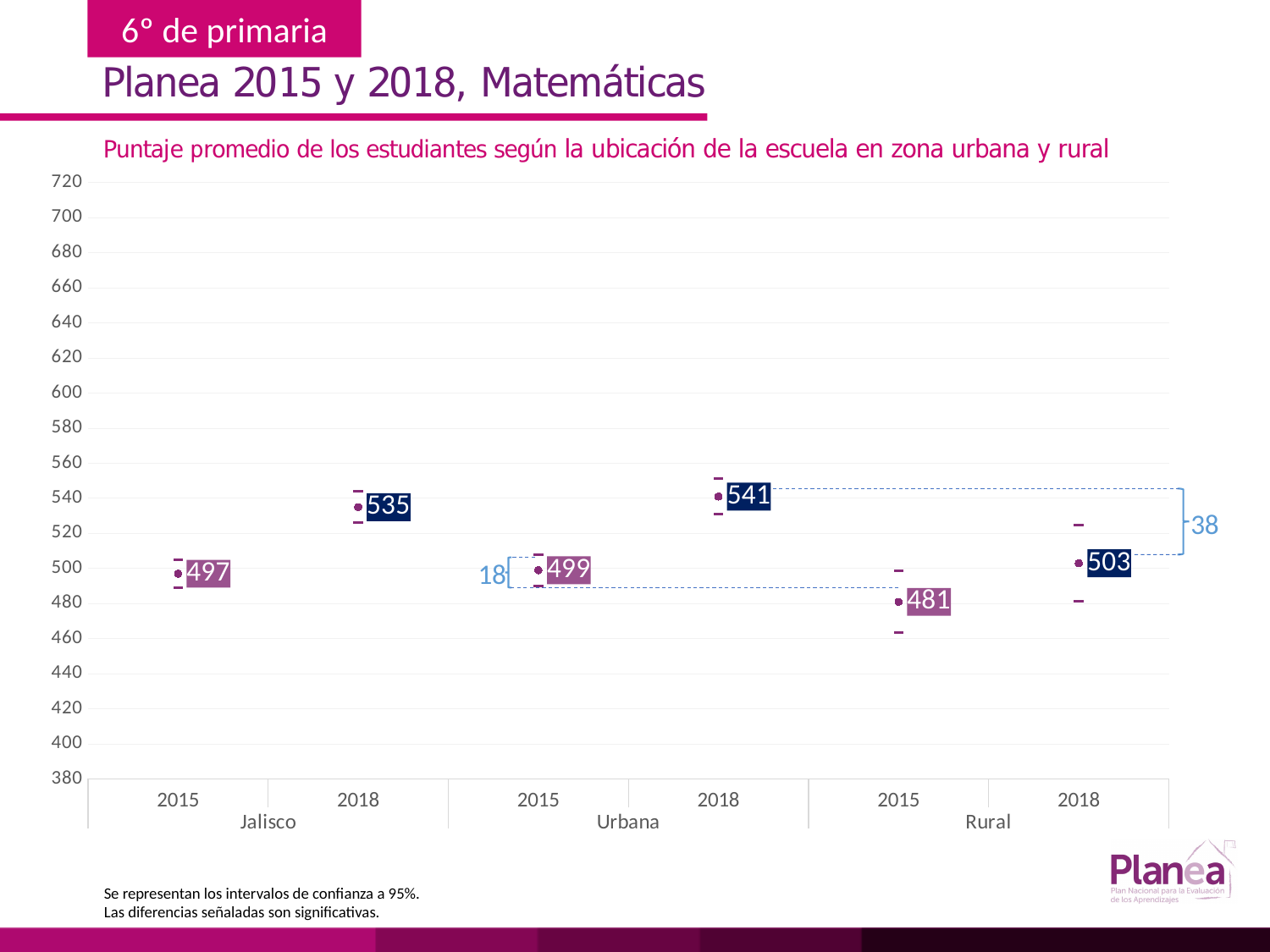

Planea 2015 y 2018, Matemáticas

Puntaje promedio de los estudiantes según la ubicación de la escuela en zona urbana y rural

### Chart

| Category |  |  |  |
|---|---|---|---|
| 2015 | 489.04 | 504.96 | 497.0 |
| 2018 | 526.045 | 543.955 | 535.0 |
| 2015 | 490.244 | 507.756 | 499.0 |
| 2018 | 530.851 | 551.149 | 541.0 |
| 2015 | 463.289 | 498.711 | 481.0 |
| 2018 | 481.309 | 524.691 | 503.0 |
38
18

Se representan los intervalos de confianza a 95%.
Las diferencias señaladas son significativas.